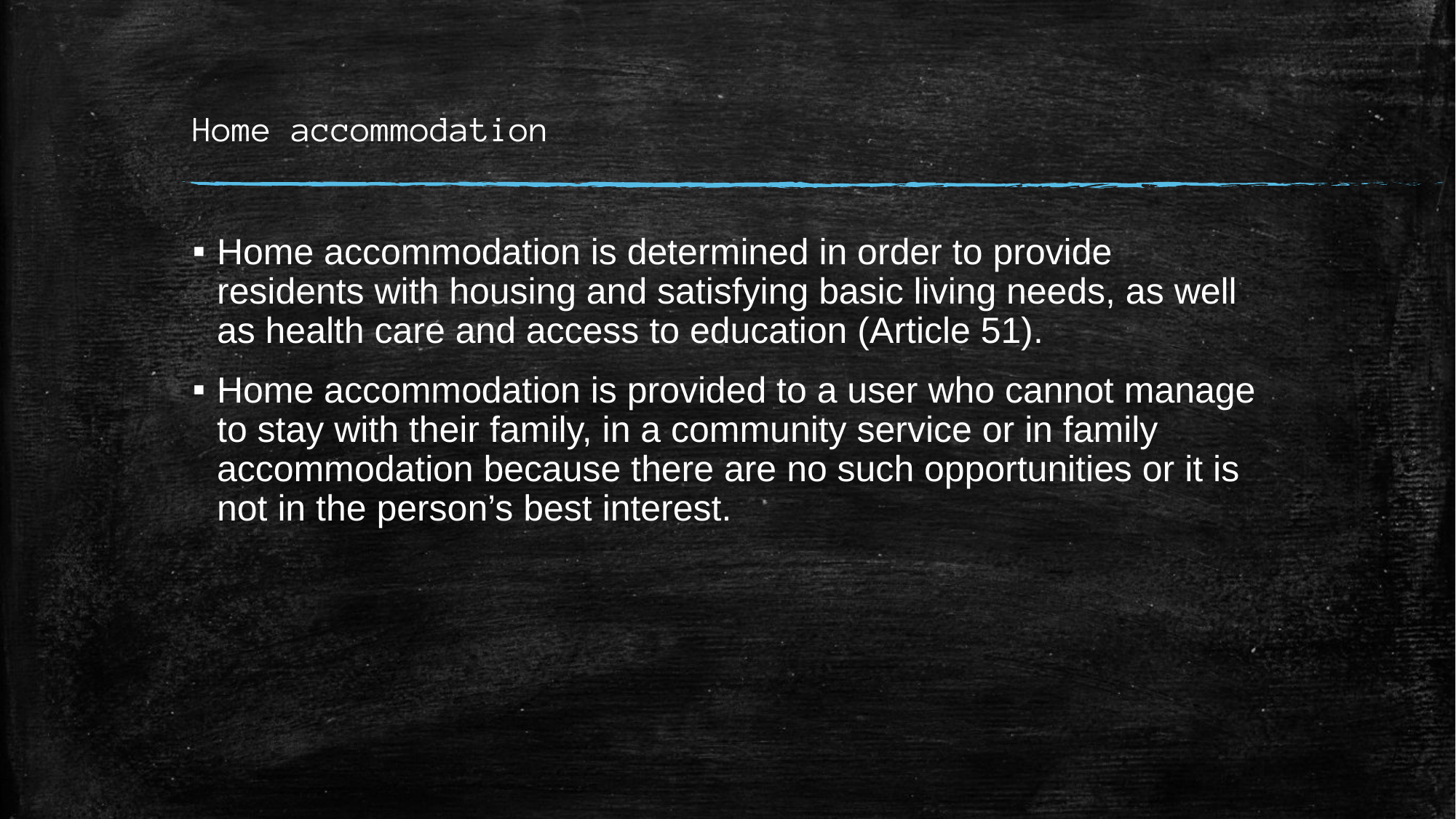

# Home accommodation
Home accommodation is determined in order to provide residents with housing and satisfying basic living needs, as well as health care and access to education (Article 51).
Home accommodation is provided to a user who cannot manage to stay with their family, in a community service or in family accommodation because there are no such opportunities or it is not in the person’s best interest.